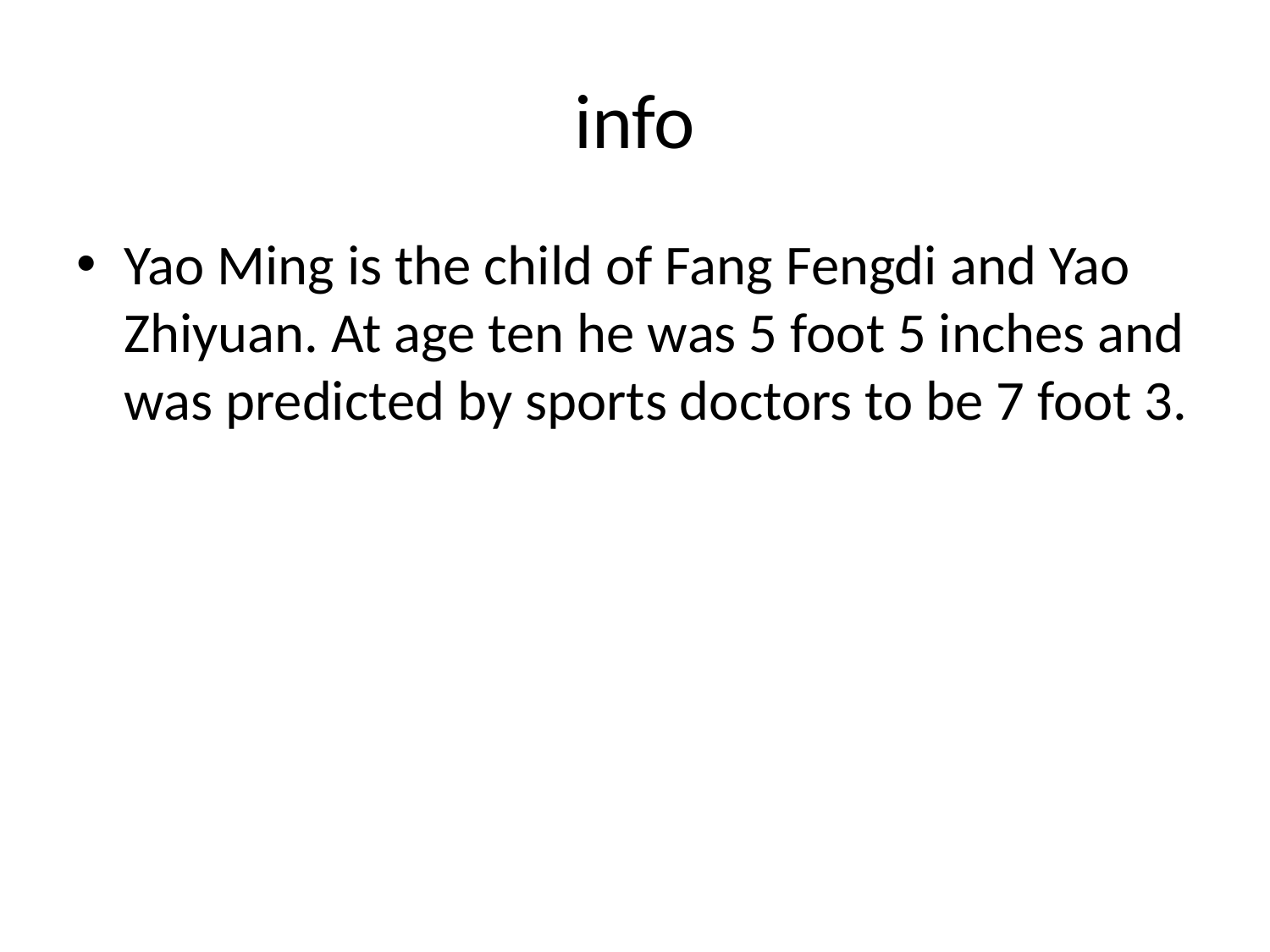

# info
Yao Ming is the child of Fang Fengdi and Yao Zhiyuan. At age ten he was 5 foot 5 inches and was predicted by sports doctors to be 7 foot 3.